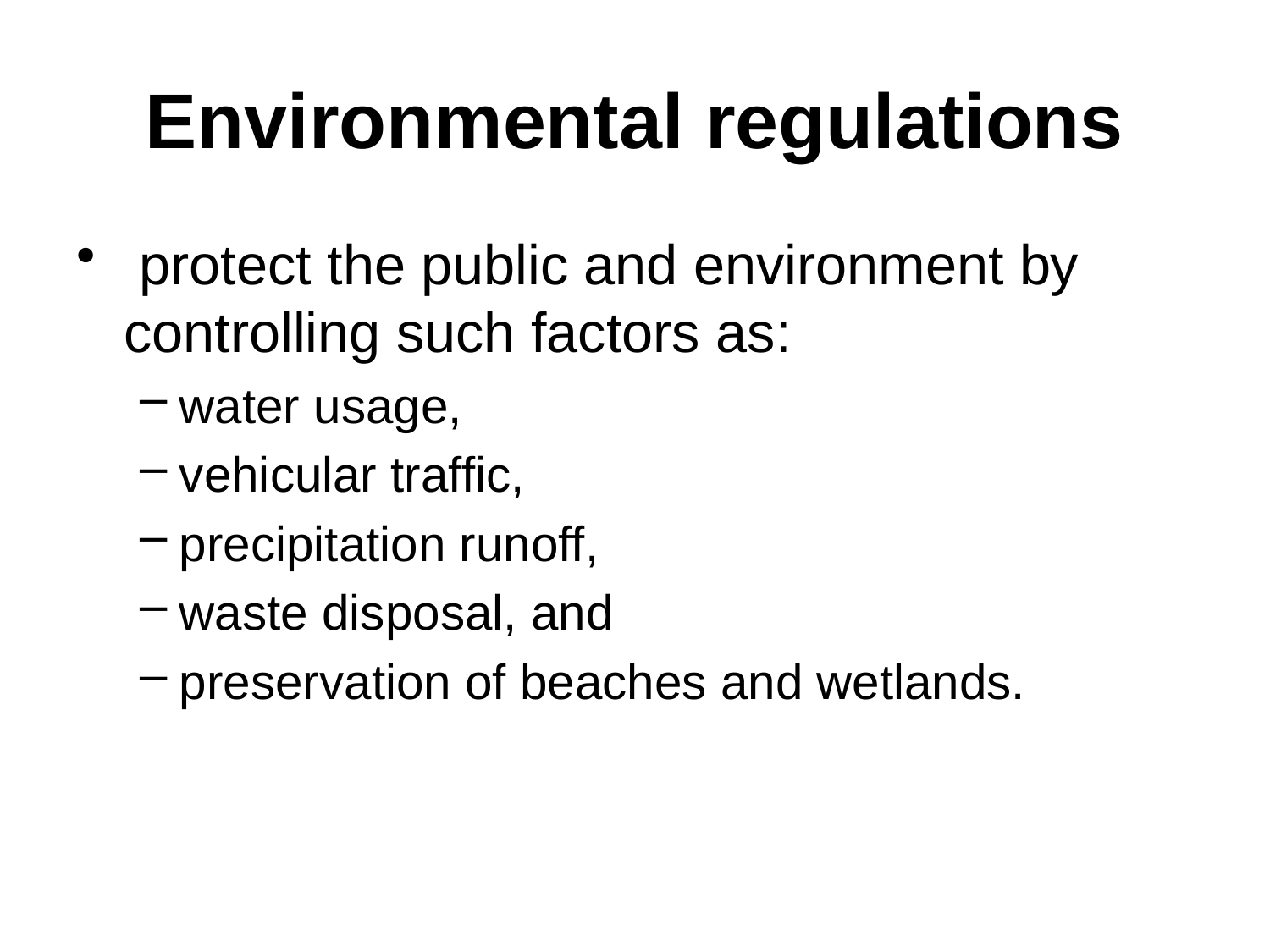

# Environmental regulations
 protect the public and environment by controlling such factors as:
water usage,
vehicular traffic,
precipitation runoff,
waste disposal, and
preservation of beaches and wetlands.